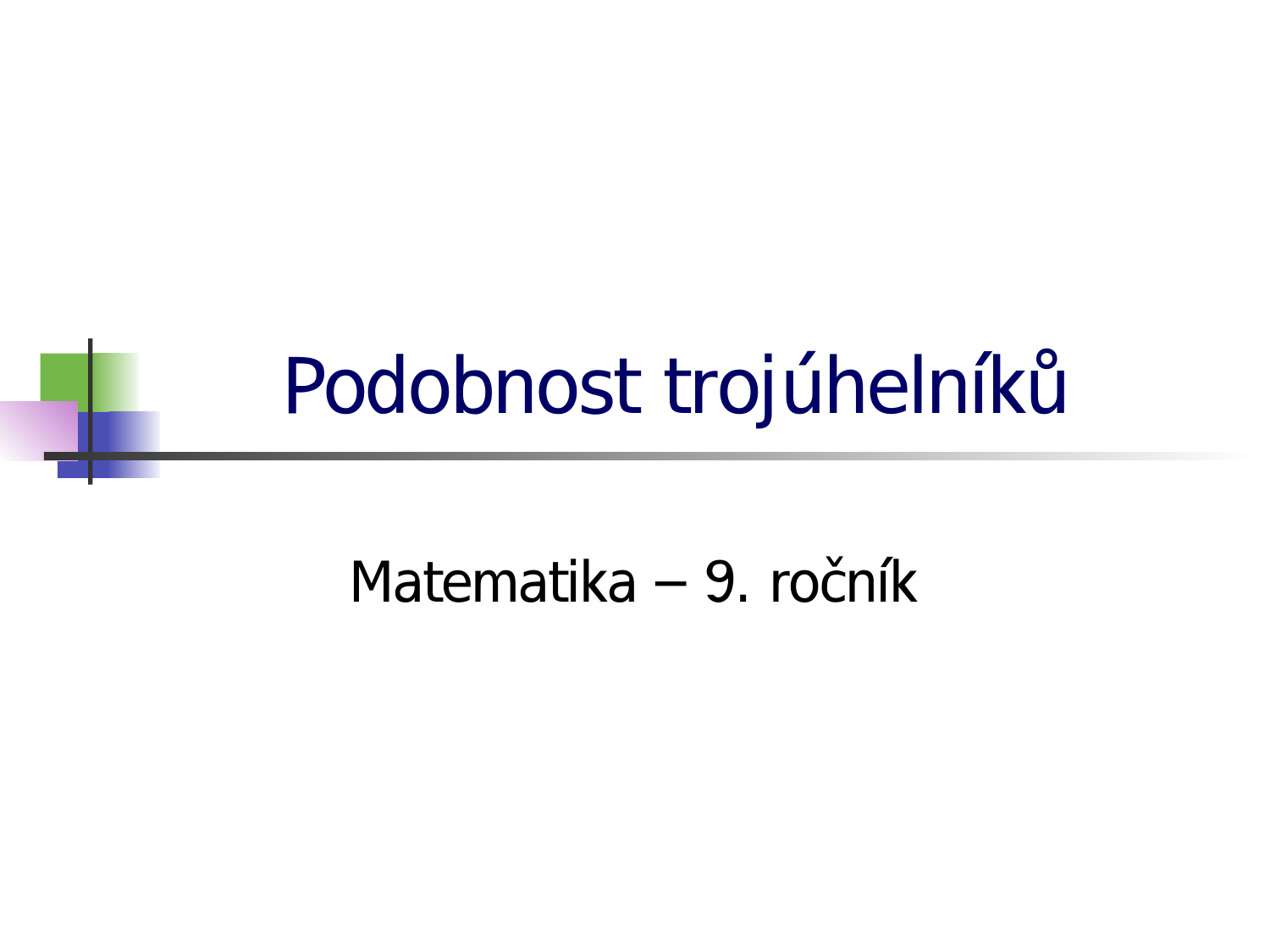

# Podobnost trojúhelníků
Matematika – 9. ročník